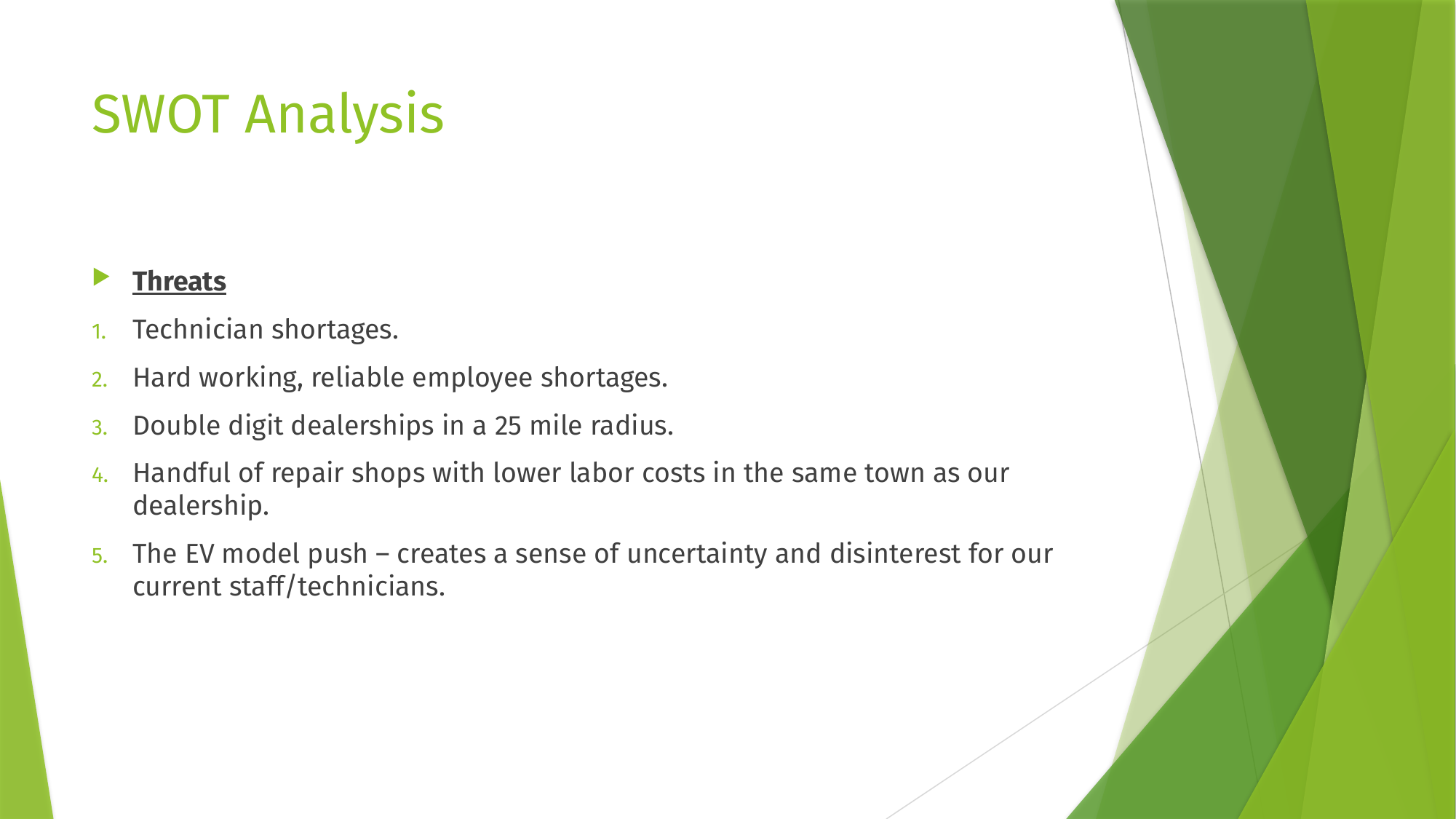

# SWOT Analysis
Threats
Technician shortages.
Hard working, reliable employee shortages.
Double digit dealerships in a 25 mile radius.
Handful of repair shops with lower labor costs in the same town as our dealership.
The EV model push – creates a sense of uncertainty and disinterest for our current staff/technicians.